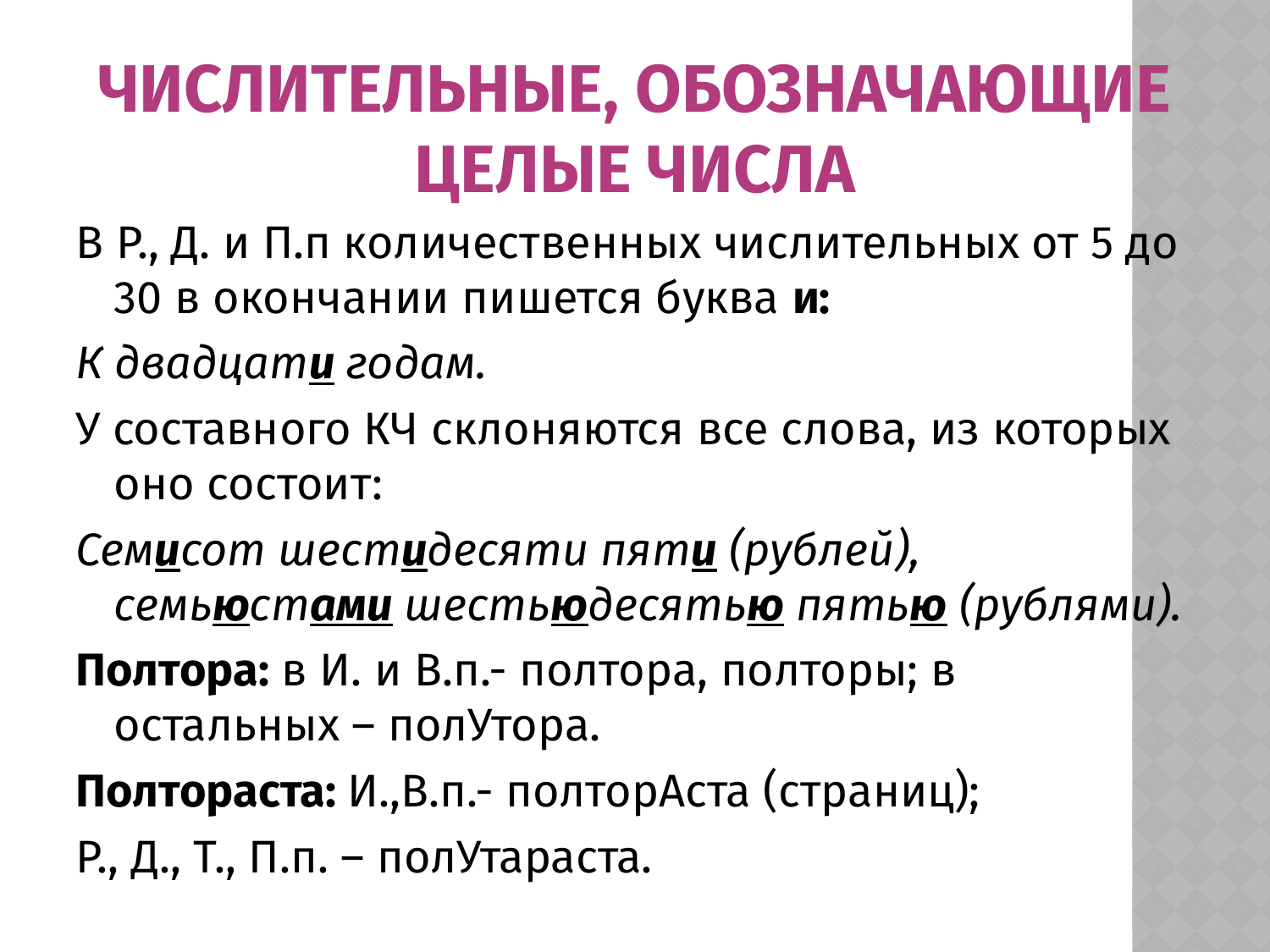

# Числительные, обозначающие целые числа
В Р., Д. и П.п количественных числительных от 5 до 30 в окончании пишется буква и:
К двадцати годам.
У составного КЧ склоняются все слова, из которых оно состоит:
Семисот шестидесяти пяти (рублей), семьюстами шестьюдесятью пятью (рублями).
Полтора: в И. и В.п.- полтора, полторы; в остальных – полУтора.
Полтораста: И.,В.п.- полторАста (страниц);
Р., Д., Т., П.п. – полУтараста.